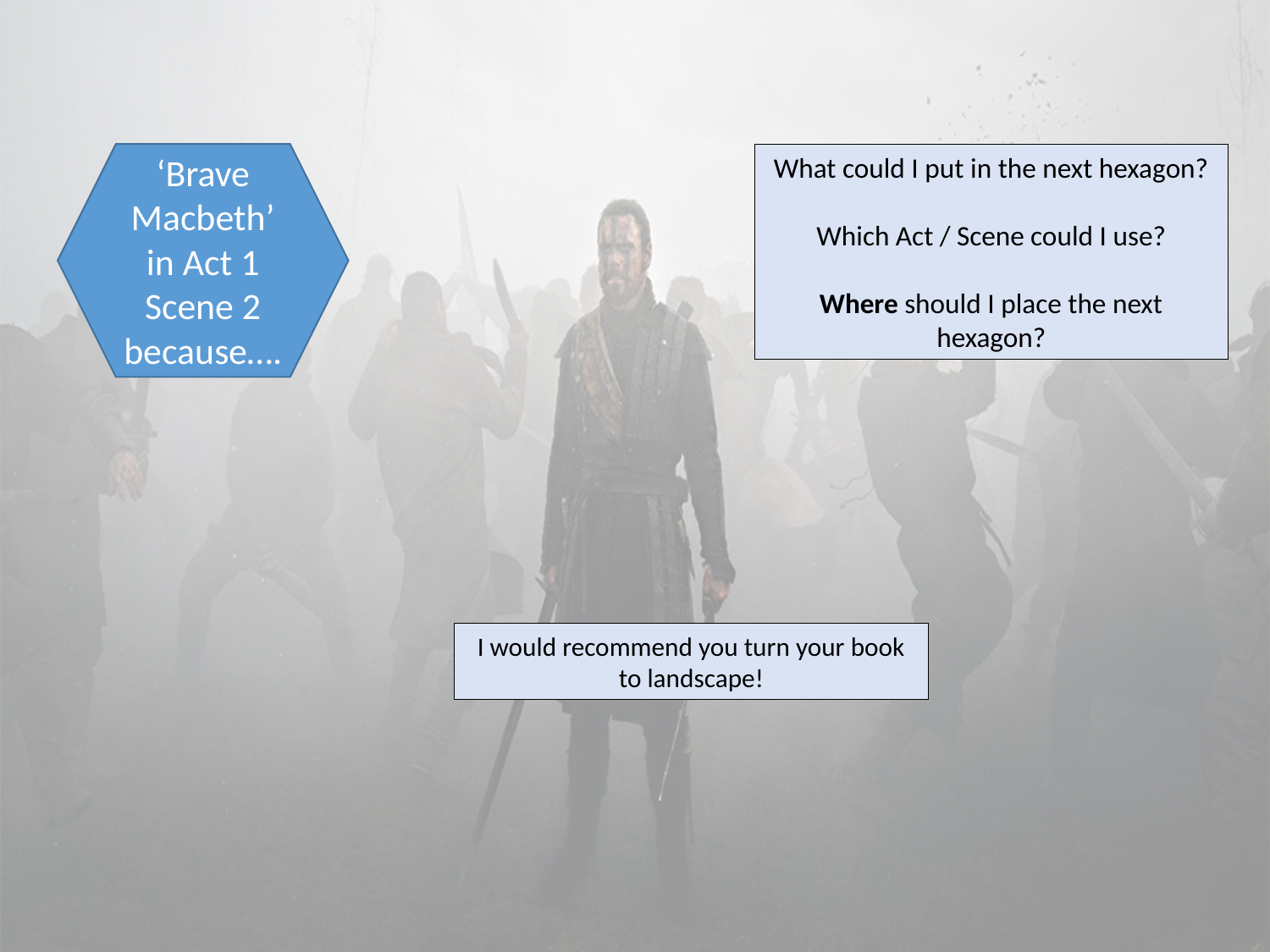

‘Brave Macbeth’ in Act 1 Scene 2 because….
What could I put in the next hexagon?

Which Act / Scene could I use?

Where should I place the next hexagon?
I would recommend you turn your book to landscape!